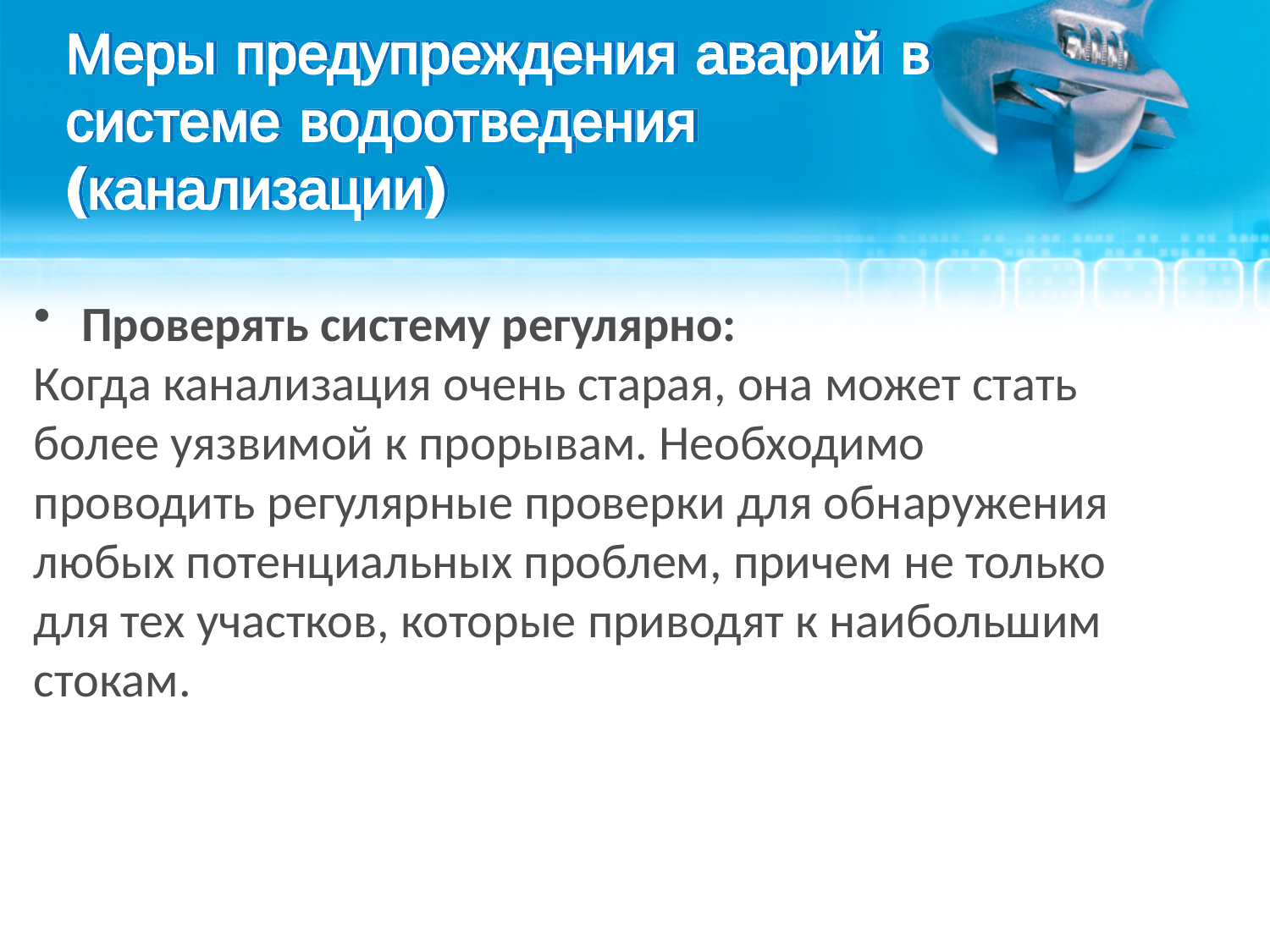

# Меры предупреждения аварий в системе водоотведения (канализации)
Проверять систему регулярно:
Когда канализация очень старая, она может стать более уязвимой к прорывам. Необходимо проводить регулярные проверки для обнаружения любых потенциальных проблем, причем не только для тех участков, которые приводят к наибольшим стокам.